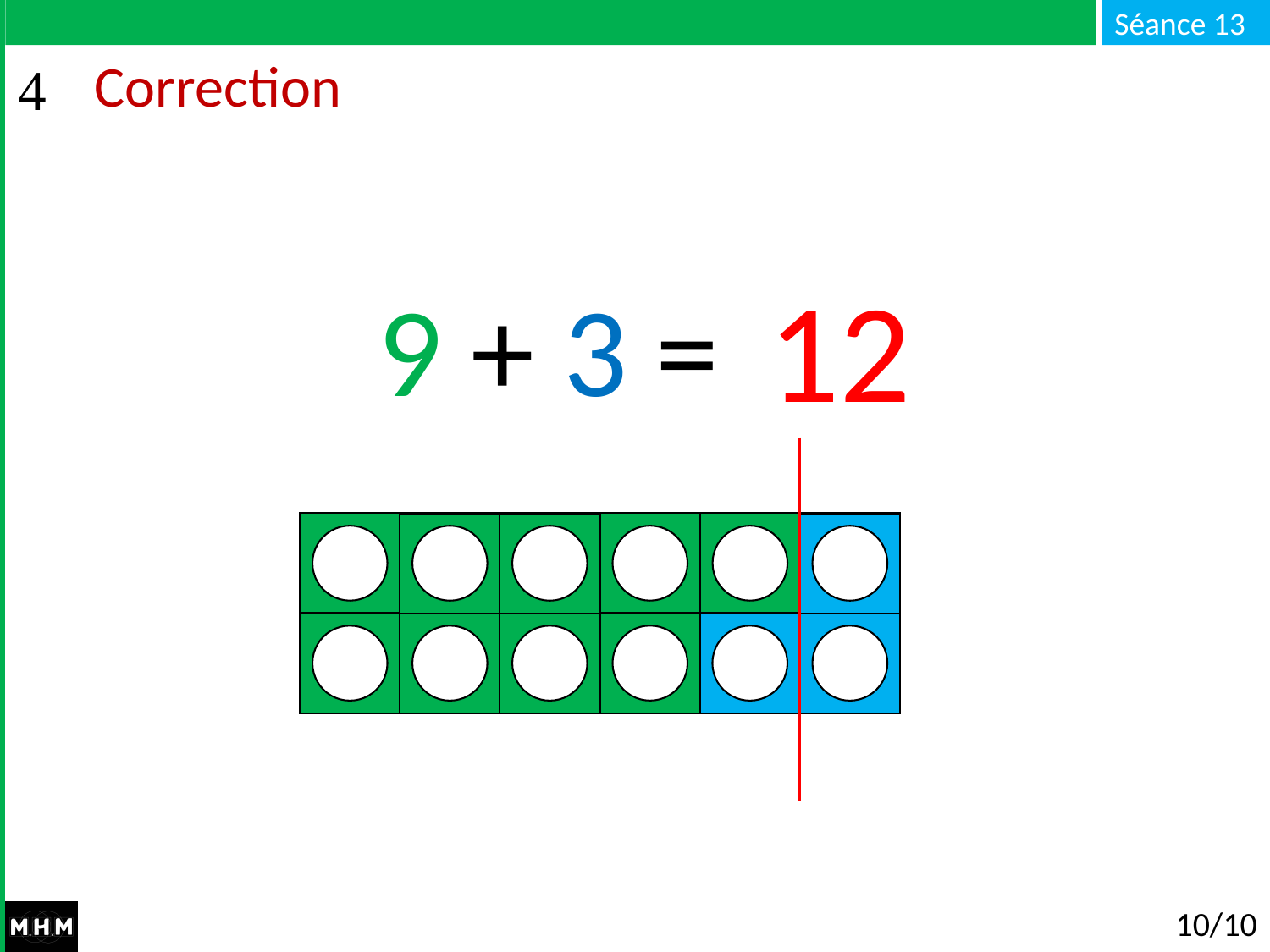

# Correction
12
9 + 3 = …

10/10